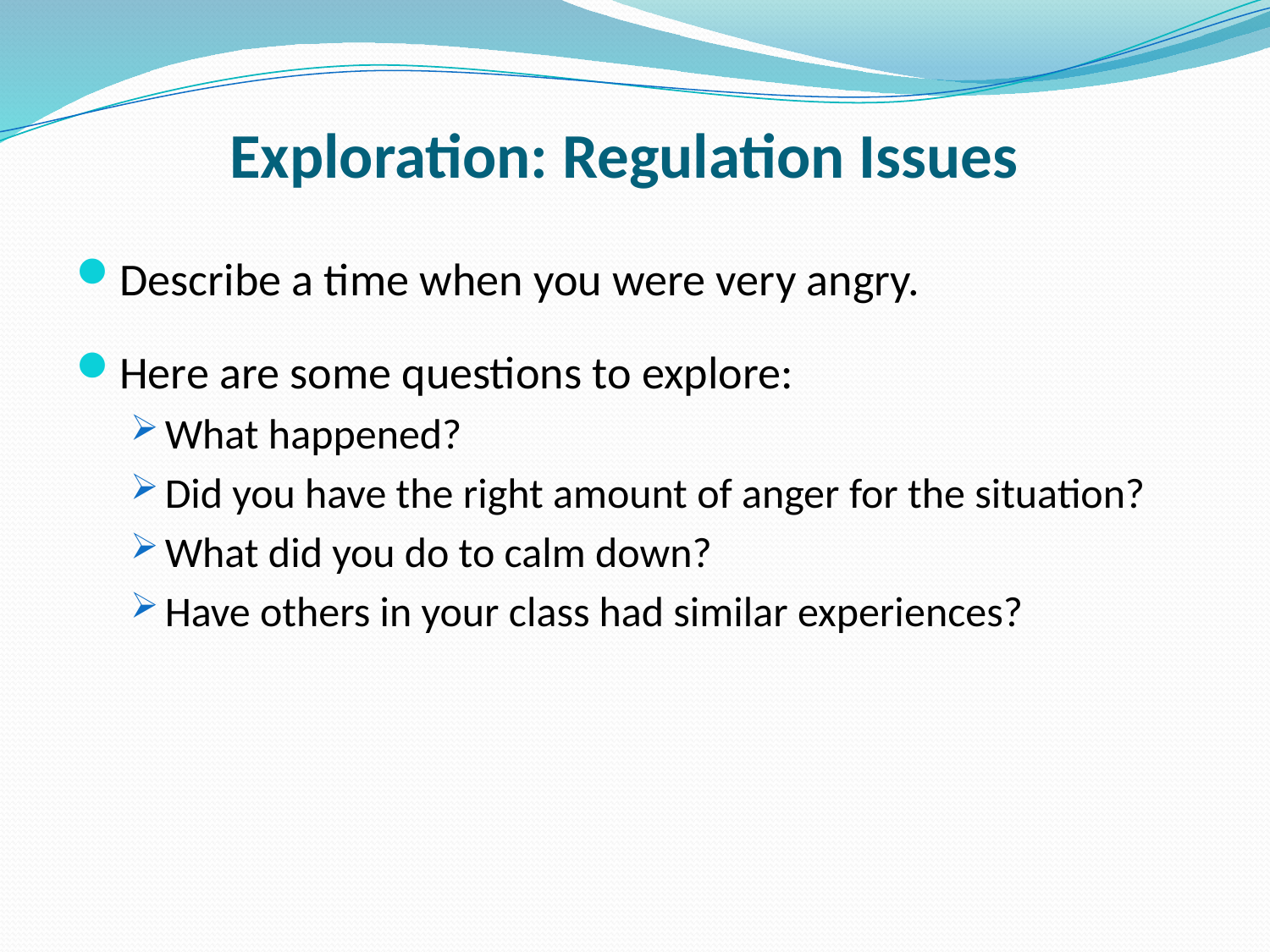

# Exploration: Regulation Issues
Describe a time when you were very angry.

Here are some questions to explore:
What happened?
Did you have the right amount of anger for the situation?
What did you do to calm down?
Have others in your class had similar experiences?